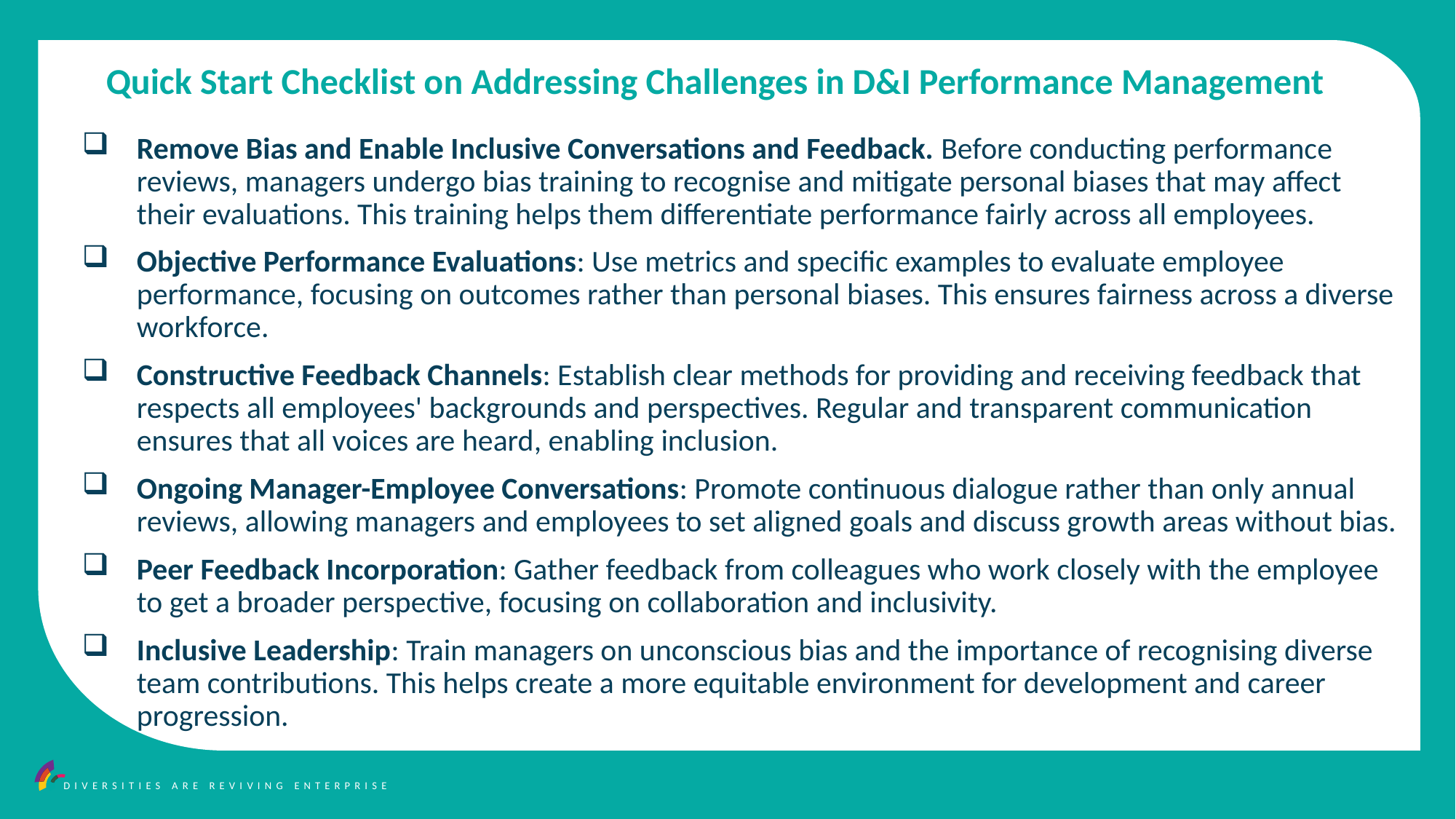

Quick Start Checklist on Addressing Challenges in D&I Performance Management
Remove Bias and Enable Inclusive Conversations and Feedback. Before conducting performance reviews, managers undergo bias training to recognise and mitigate personal biases that may affect their evaluations. This training helps them differentiate performance fairly across all employees.
Objective Performance Evaluations: Use metrics and specific examples to evaluate employee performance, focusing on outcomes rather than personal biases. This ensures fairness across a diverse workforce.
Constructive Feedback Channels: Establish clear methods for providing and receiving feedback that respects all employees' backgrounds and perspectives. Regular and transparent communication ensures that all voices are heard, enabling inclusion.
Ongoing Manager-Employee Conversations: Promote continuous dialogue rather than only annual reviews, allowing managers and employees to set aligned goals and discuss growth areas without bias.
Peer Feedback Incorporation: Gather feedback from colleagues who work closely with the employee to get a broader perspective, focusing on collaboration and inclusivity.
Inclusive Leadership: Train managers on unconscious bias and the importance of recognising diverse team contributions. This helps create a more equitable environment for development and career progression.